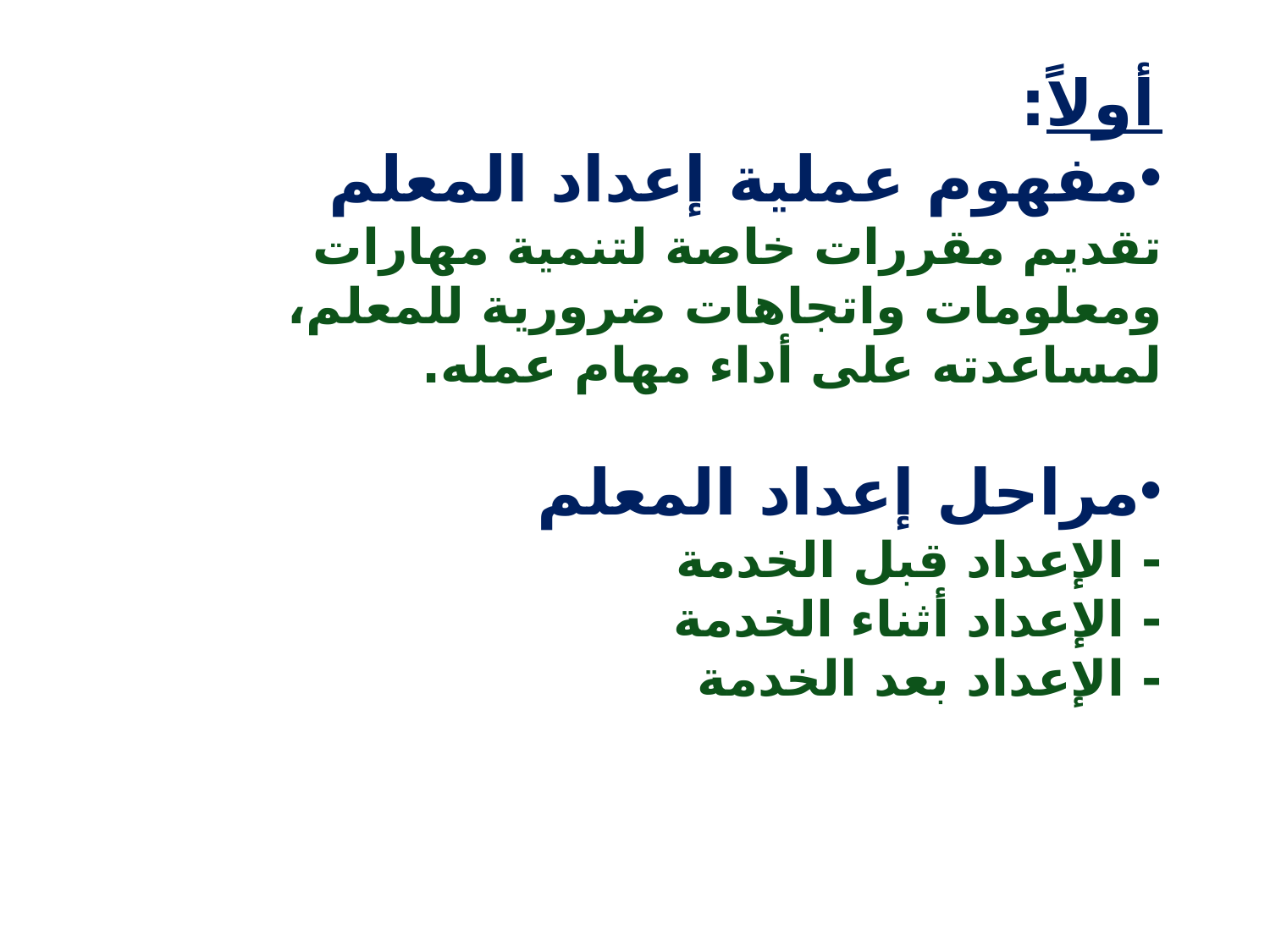

أولاً:
مفهوم عملية إعداد المعلم
تقديم مقررات خاصة لتنمية مهارات ومعلومات واتجاهات ضرورية للمعلم، لمساعدته على أداء مهام عمله.

مراحل إعداد المعلم
- الإعداد قبل الخدمة
- الإعداد أثناء الخدمة
- الإعداد بعد الخدمة